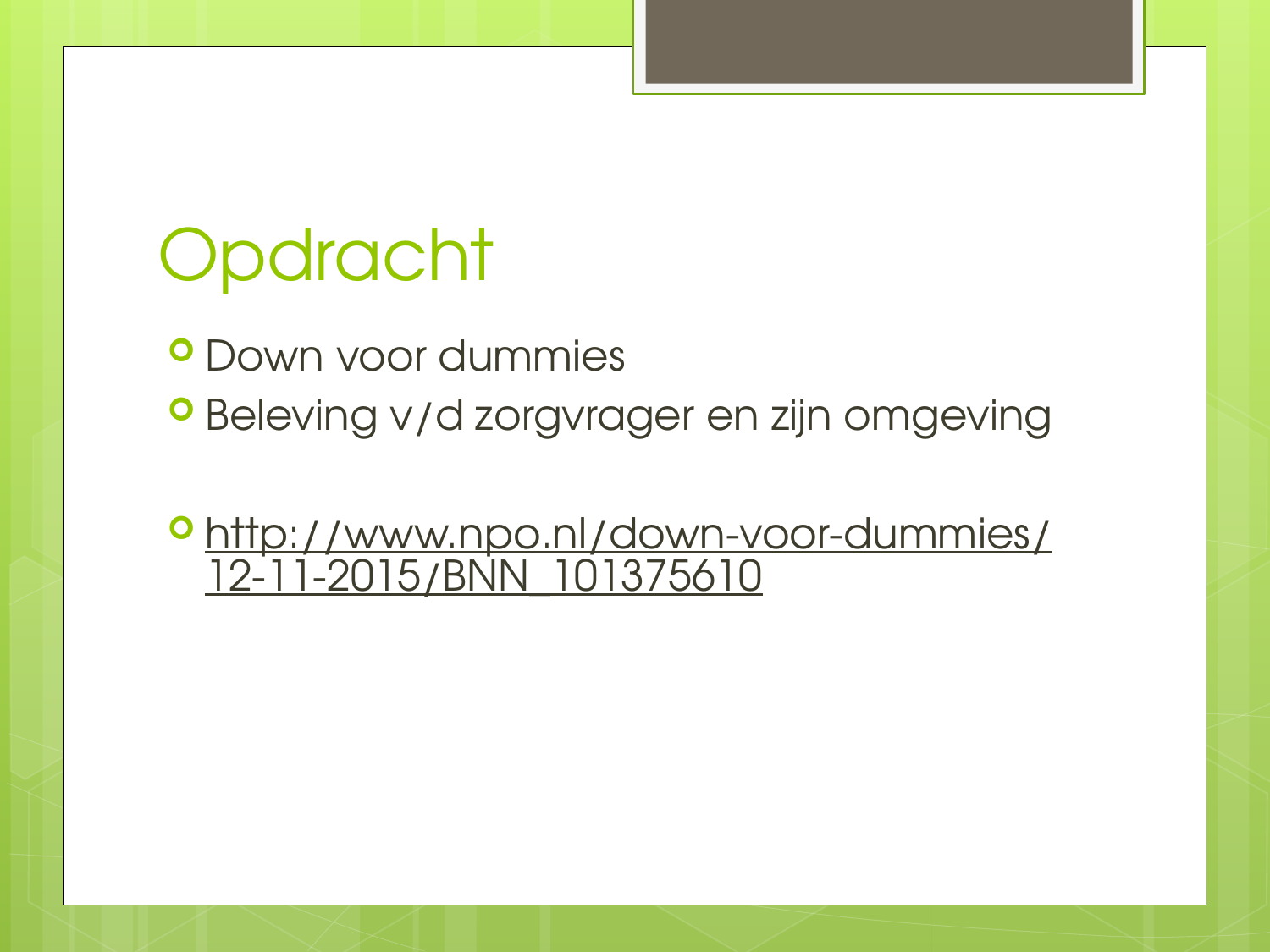

# Opdracht
Down voor dummies
Beleving v/d zorgvrager en zijn omgeving

http://www.npo.nl/down-voor-dummies/12-11-2015/BNN_101375610